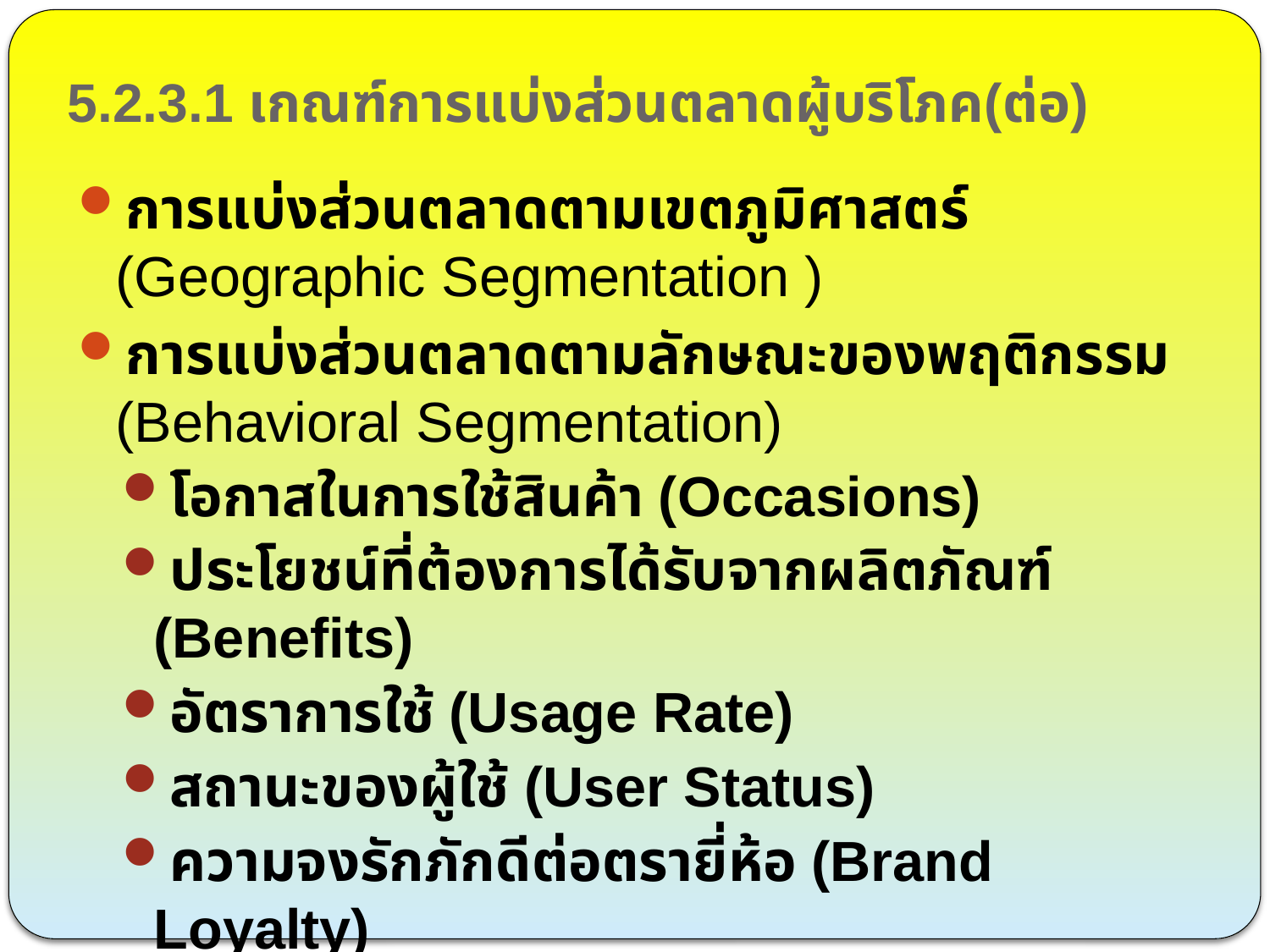

# 5.2.3.1 เกณฑ์การแบ่งส่วนตลาดผู้บริโภค(ต่อ)
การแบ่งส่วนตลาดตามเขตภูมิศาสตร์ (Geographic Segmentation )
การแบ่งส่วนตลาดตามลักษณะของพฤติกรรม (Behavioral Segmentation)
โอกาสในการใช้สินค้า (Occasions)
ประโยชน์ที่ต้องการได้รับจากผลิตภัณฑ์ (Benefits)
อัตราการใช้ (Usage Rate)
สถานะของผู้ใช้ (User Status)
ความจงรักภักดีต่อตรายี่ห้อ (Brand Loyalty)
ขั้นความพร้อมของผู้ซื้อ (Buyer-readiness Stage)